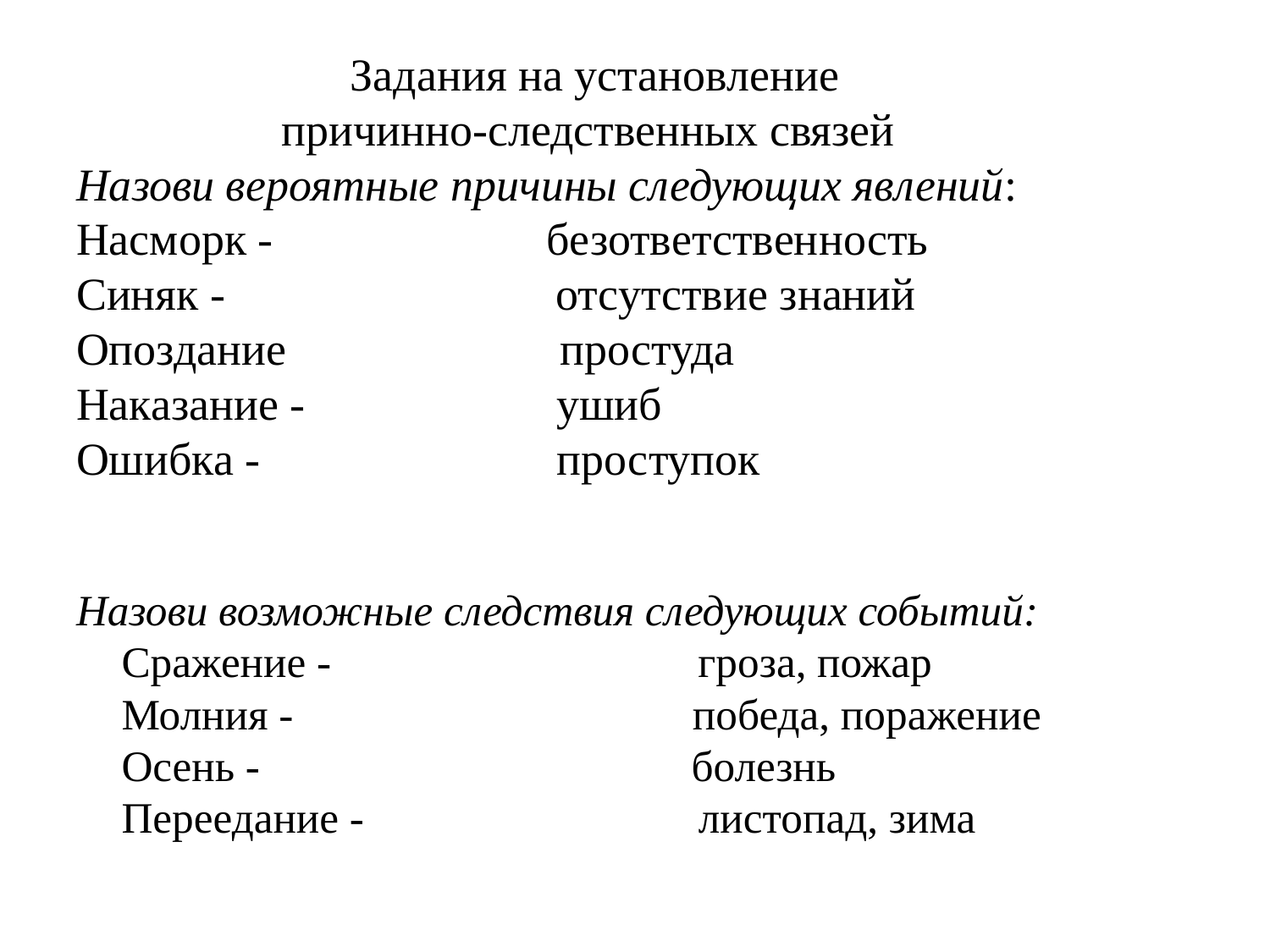

# Задания на установление причинно-следственных связей Назови вероятные причины следующих явлений: Насморк -                        безответственность Синяк -                             отсутствие знаний Опоздание                        простуда Наказание -                      ушиб Ошибка -                          проступок
Назови возможные следствия следующих событий:
Сражение -                                  гроза, пожар
Молния -                                     победа, поражение
Осень -                                        болезнь
Переедание -                               листопад, зима